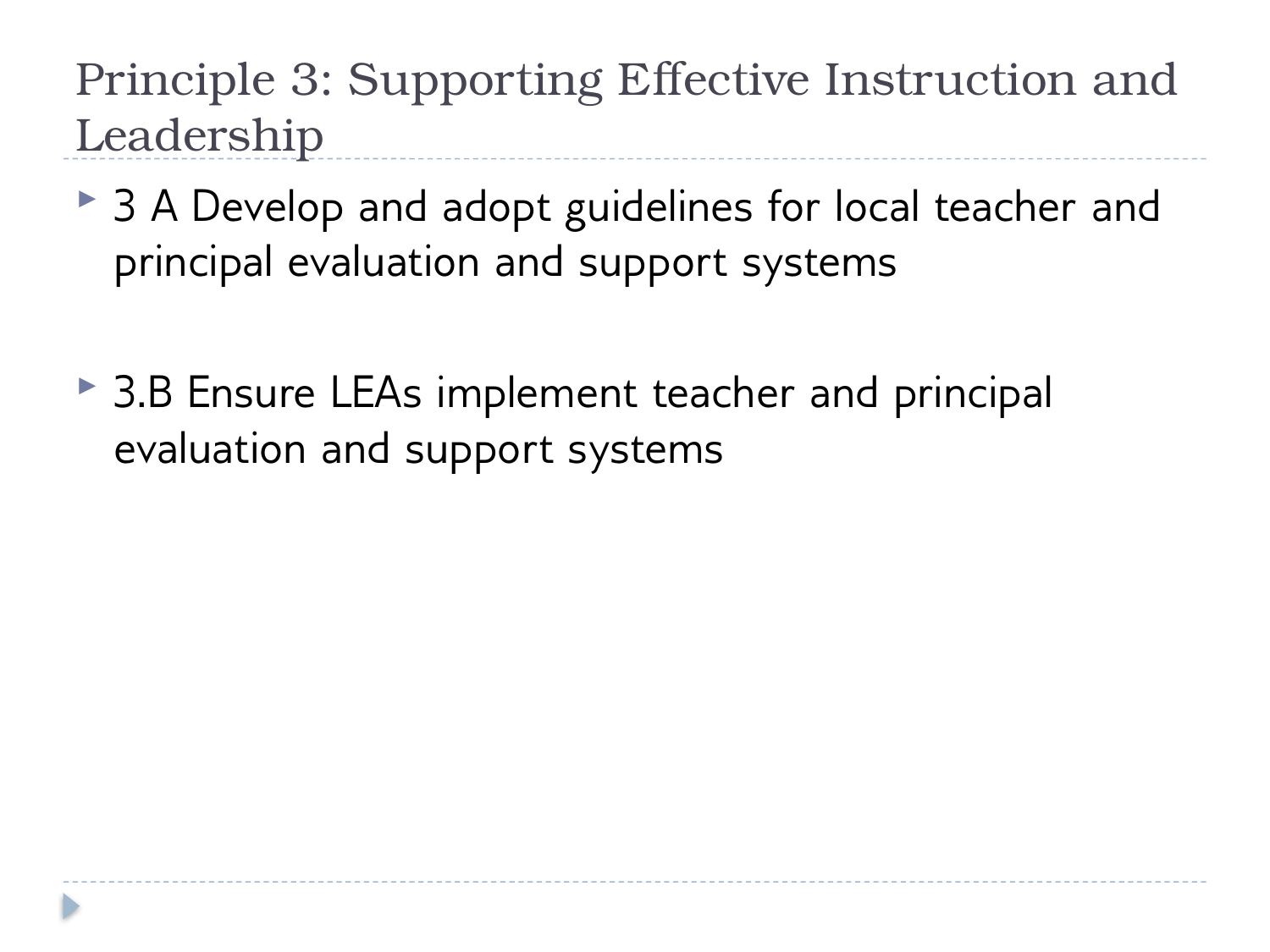

# Principle 3: Supporting Effective Instruction and Leadership
3 A Develop and adopt guidelines for local teacher and principal evaluation and support systems

3.B Ensure LEAs implement teacher and principal evaluation and support systems